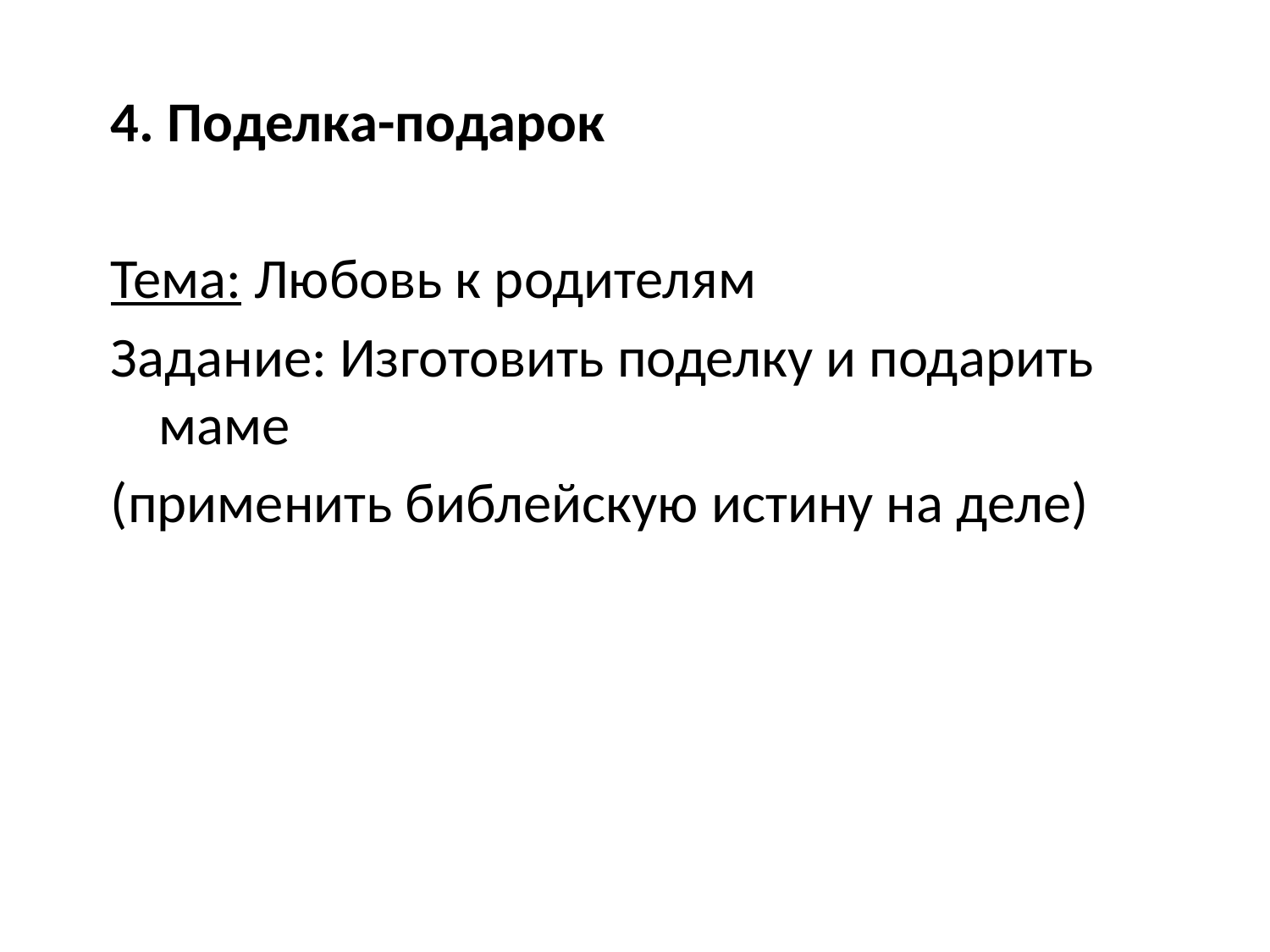

4. Поделка-подарок

Тема: Любовь к родителям
Задание: Изготовить поделку и подарить маме
(применить библейскую истину на деле)